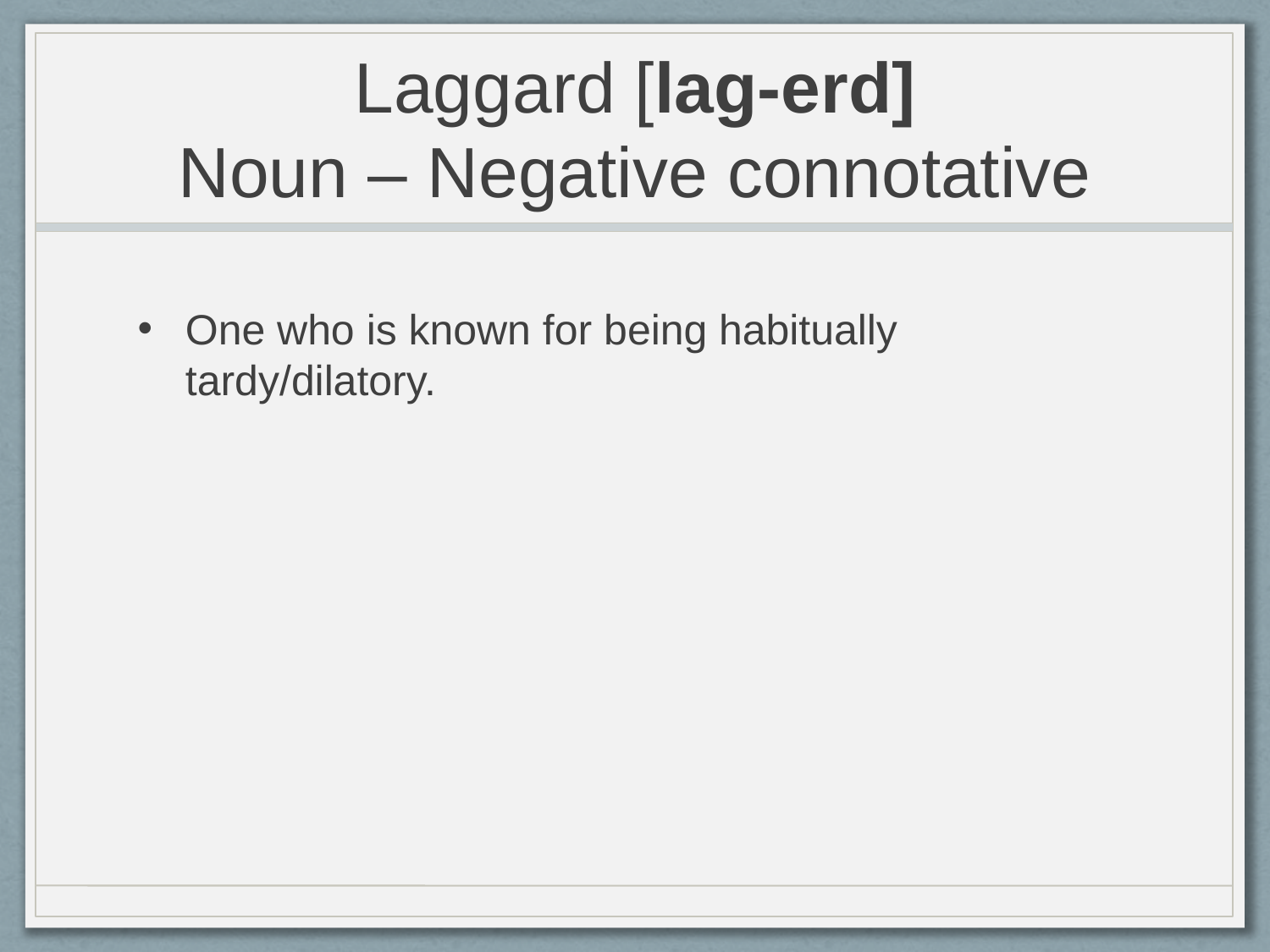

# Laggard [lag-erd] Noun – Negative connotative
One who is known for being habitually tardy/dilatory.